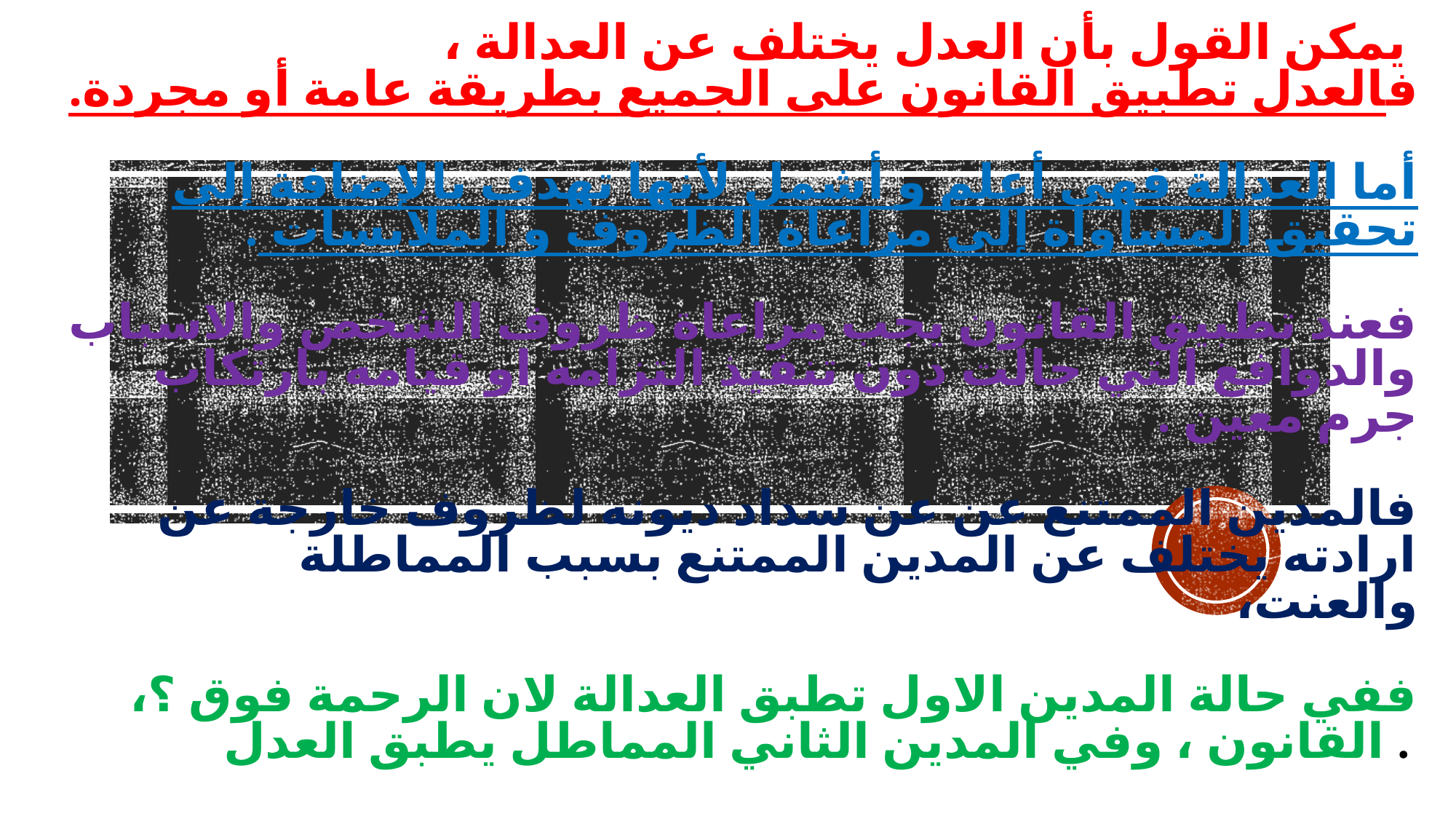

# يمكن القول بأن العدل يختلف عن العدالة ، فالعدل تطبيق القانون على الجميع بطريقة عامة أو مجردة. أما العدالة فهي أعلم و أشمل لأنها تهدف بالإضافة إلى تحقيق المساواة إلى مراعاة الظروف و الملابسات . فعند تطبيق القانون يجب مراعاة ظروف الشخص والاسباب والدوافع التي حالت دون تنفيذ التزامه او قيامه بارتكاب جرم معين . فالمدين الممتنع عن عن سداد ديونه لظروف خارجة عن ارادته يختلف عن المدين الممتنع بسبب المماطلة والعنت، ففي حالة المدين الاول تطبق العدالة لان الرحمة فوق ؟، القانون ، وفي المدين الثاني المماطل يطبق العدل .